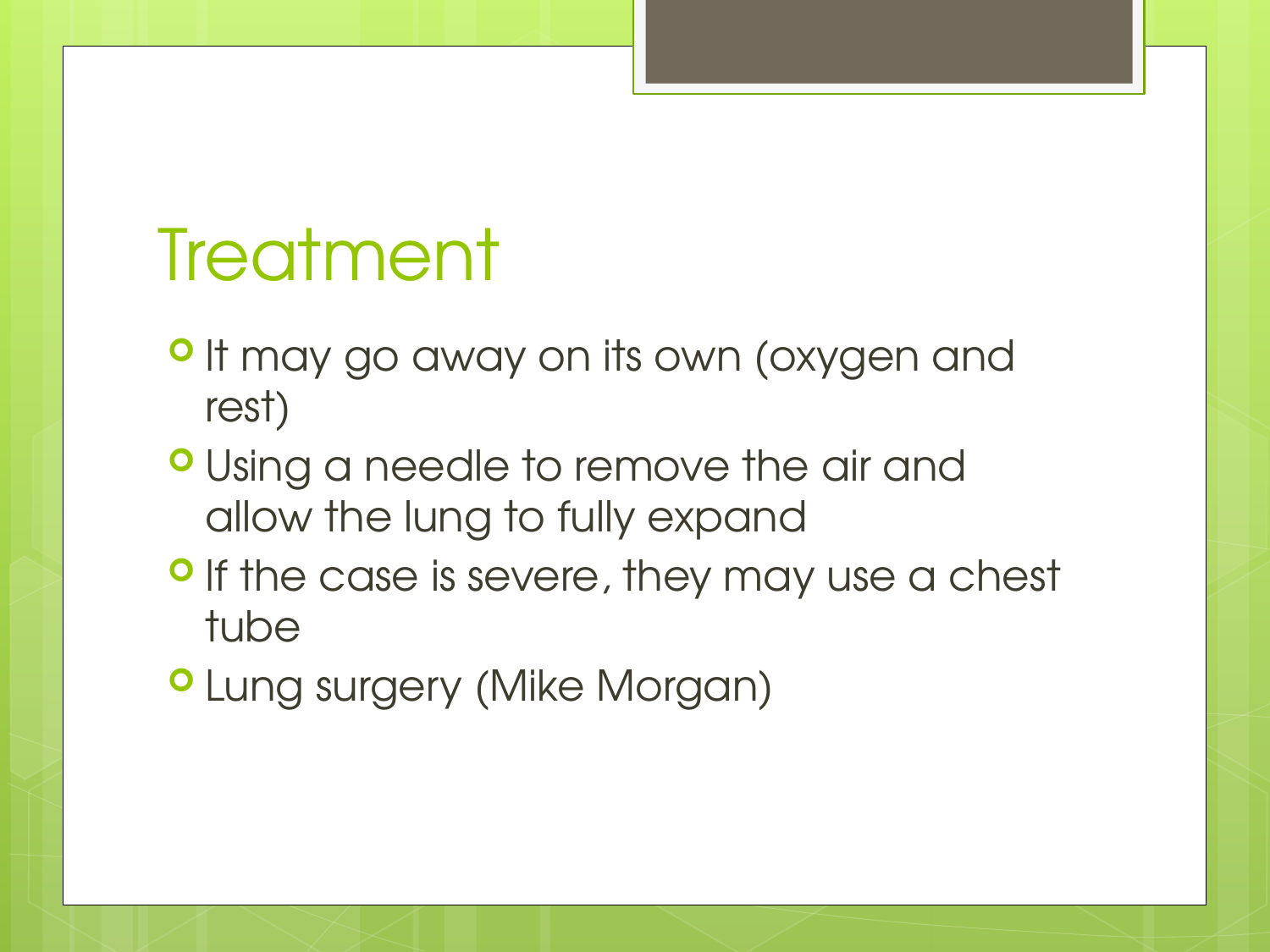

# Treatment
It may go away on its own (oxygen and rest)
Using a needle to remove the air and allow the lung to fully expand
If the case is severe, they may use a chest tube
Lung surgery (Mike Morgan)